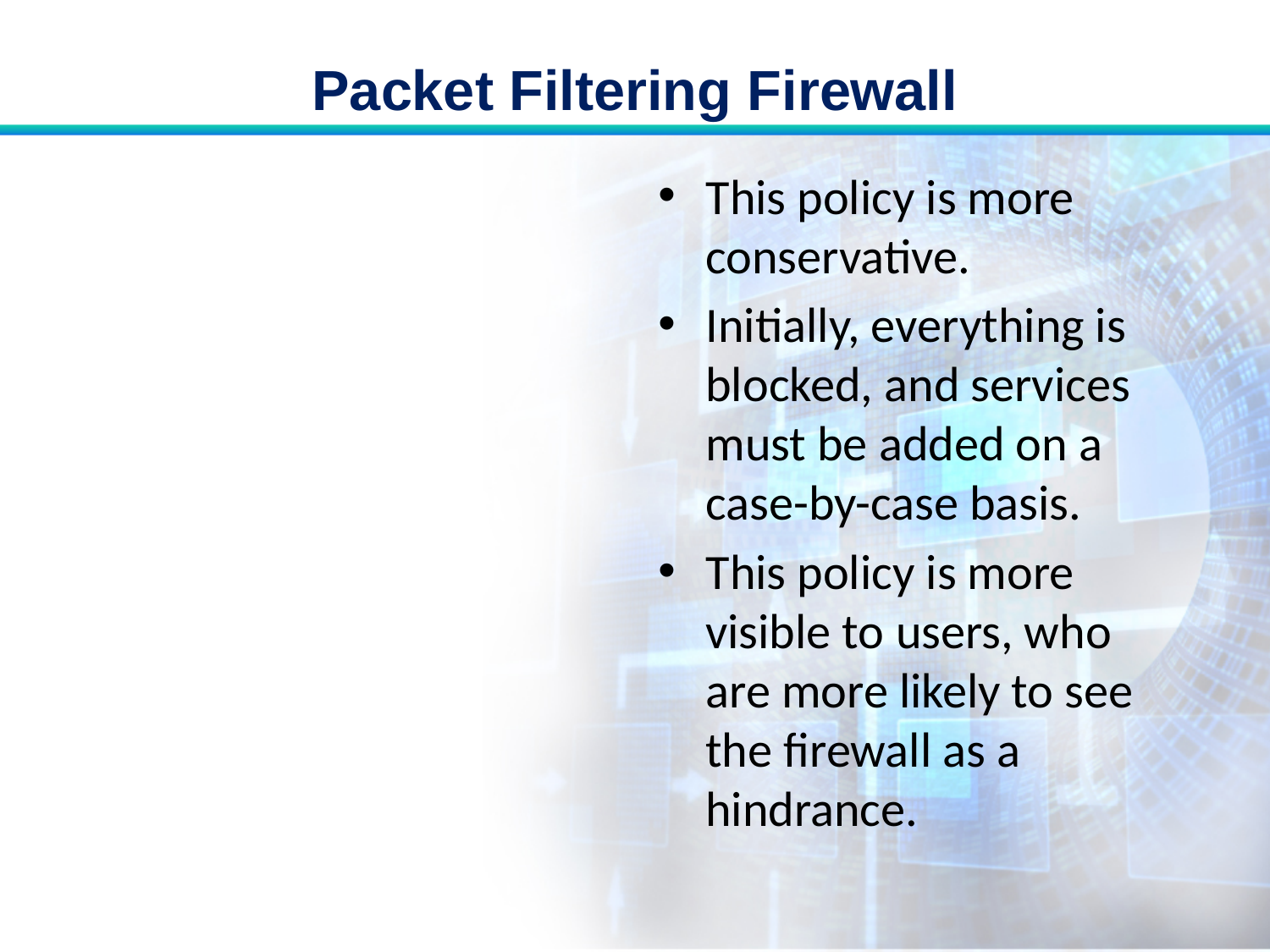

# Packet Filtering Firewall
This policy is more conservative.
Initially, everything is blocked, and services must be added on a case-by-case basis.
This policy is more visible to users, who are more likely to see the firewall as a hindrance.